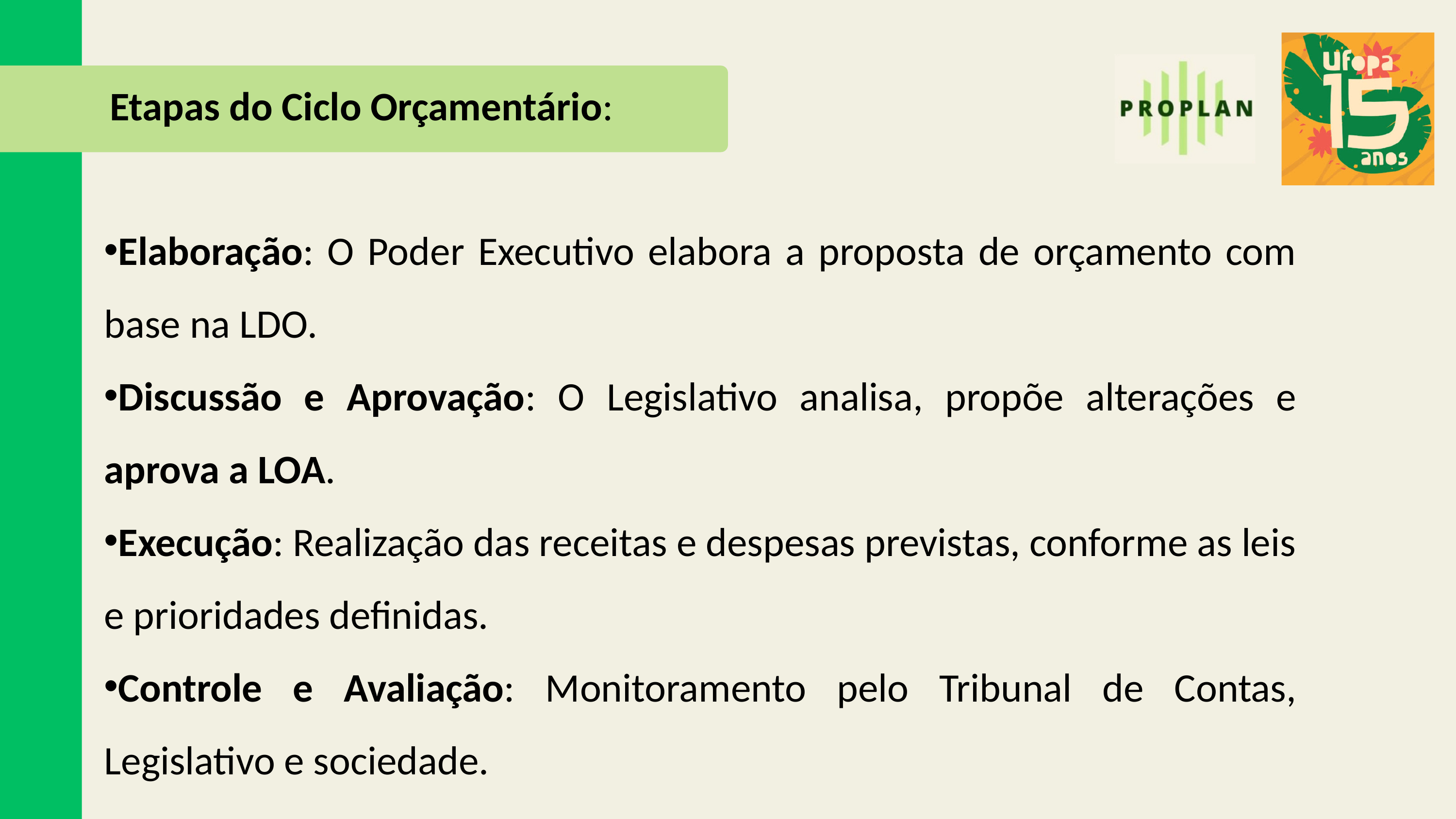

Etapas do Ciclo Orçamentário:

Elaboração: O Poder Executivo elabora a proposta de orçamento com base na LDO.
Discussão e Aprovação: O Legislativo analisa, propõe alterações e aprova a LOA.
Execução: Realização das receitas e despesas previstas, conforme as leis e prioridades definidas.
Controle e Avaliação: Monitoramento pelo Tribunal de Contas, Legislativo e sociedade.